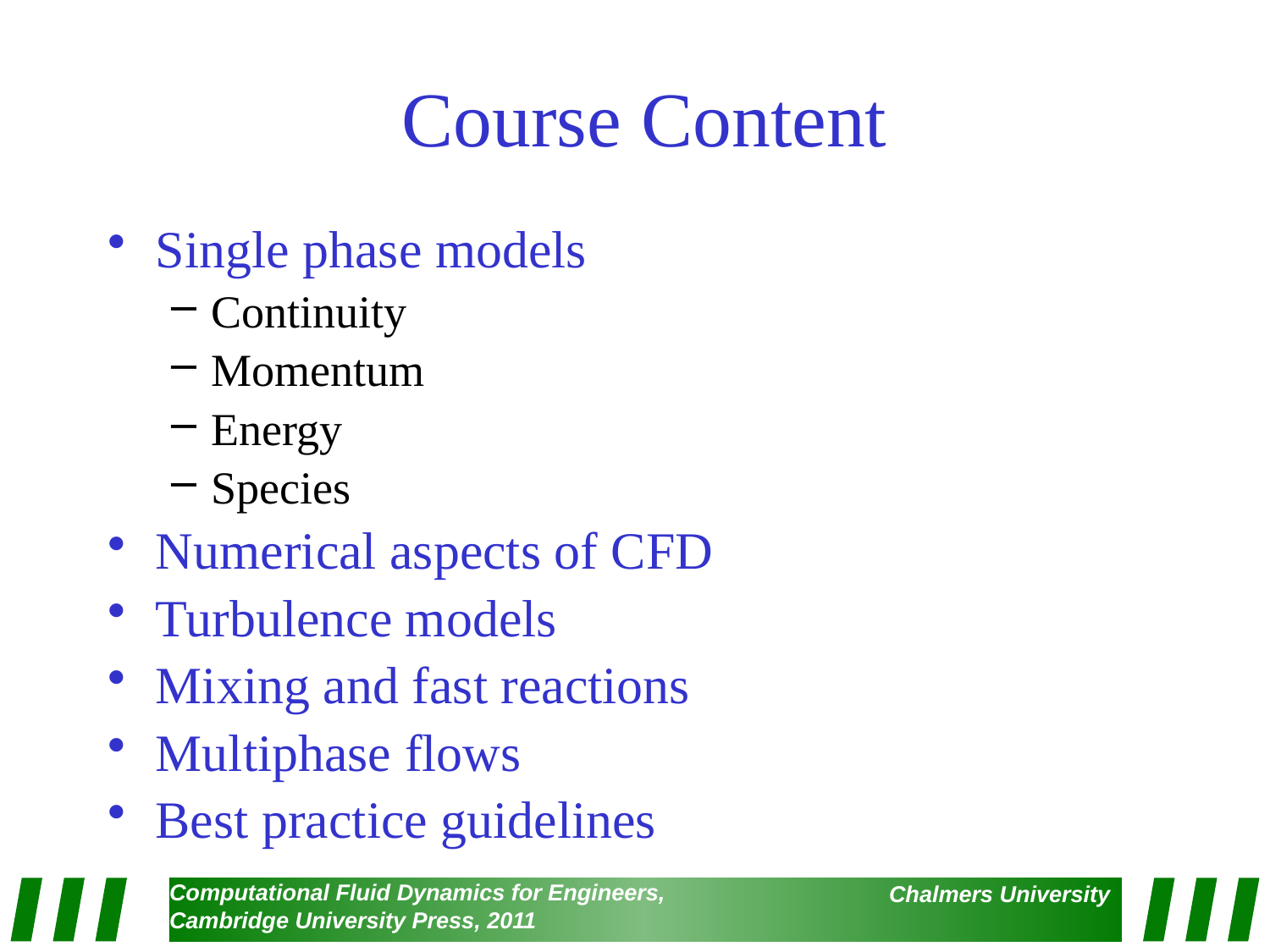

# Course Content
Single phase models
Continuity
Momentum
Energy
Species
Numerical aspects of CFD
Turbulence models
Mixing and fast reactions
Multiphase flows
Best practice guidelines